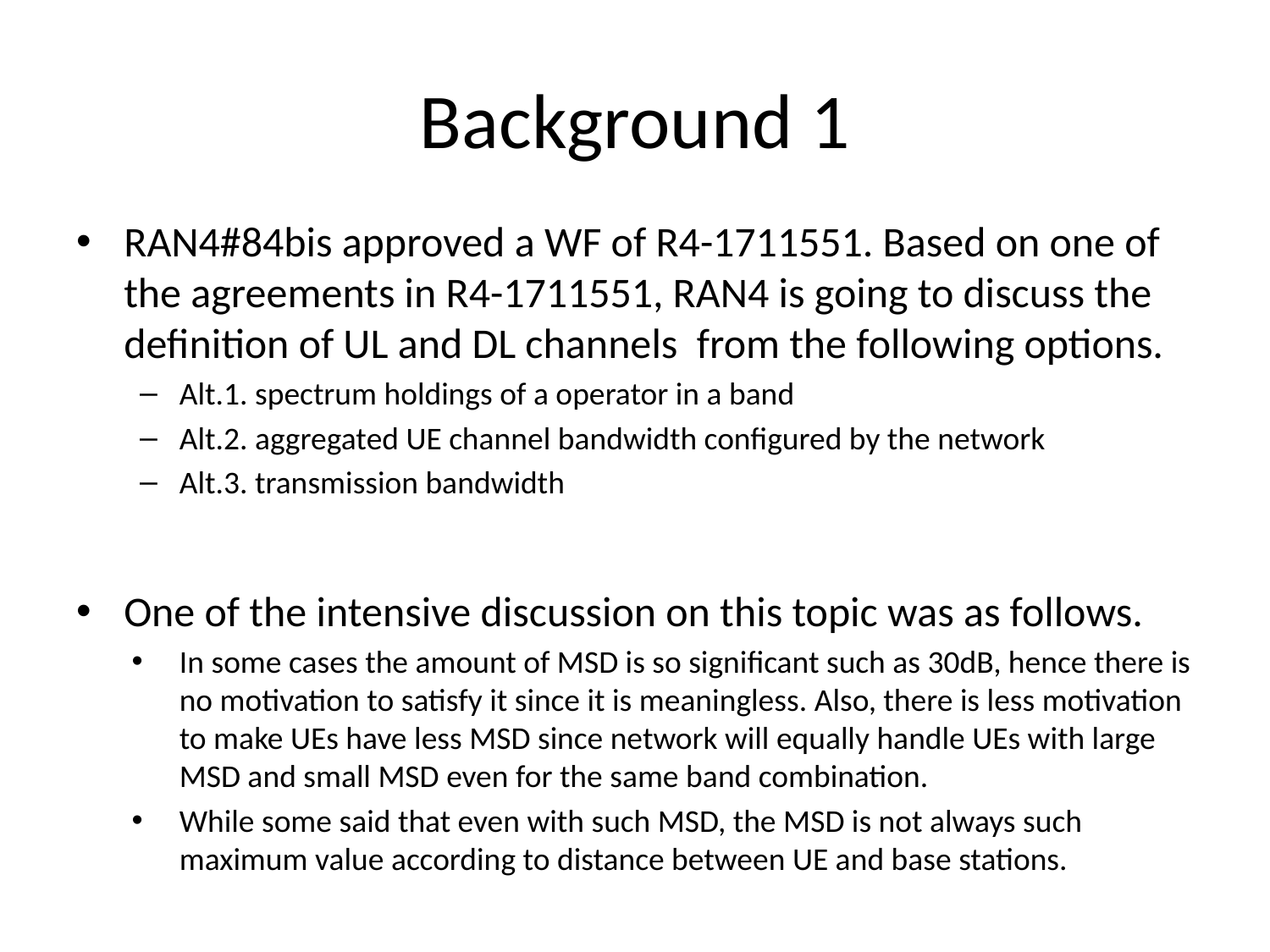

# Background 1
RAN4#84bis approved a WF of R4-1711551. Based on one of the agreements in R4-1711551, RAN4 is going to discuss the definition of UL and DL channels  from the following options.
Alt.1. spectrum holdings of a operator in a band
Alt.2. aggregated UE channel bandwidth configured by the network
Alt.3. transmission bandwidth

One of the intensive discussion on this topic was as follows.
In some cases the amount of MSD is so significant such as 30dB, hence there is no motivation to satisfy it since it is meaningless. Also, there is less motivation to make UEs have less MSD since network will equally handle UEs with large MSD and small MSD even for the same band combination.
While some said that even with such MSD, the MSD is not always such maximum value according to distance between UE and base stations.